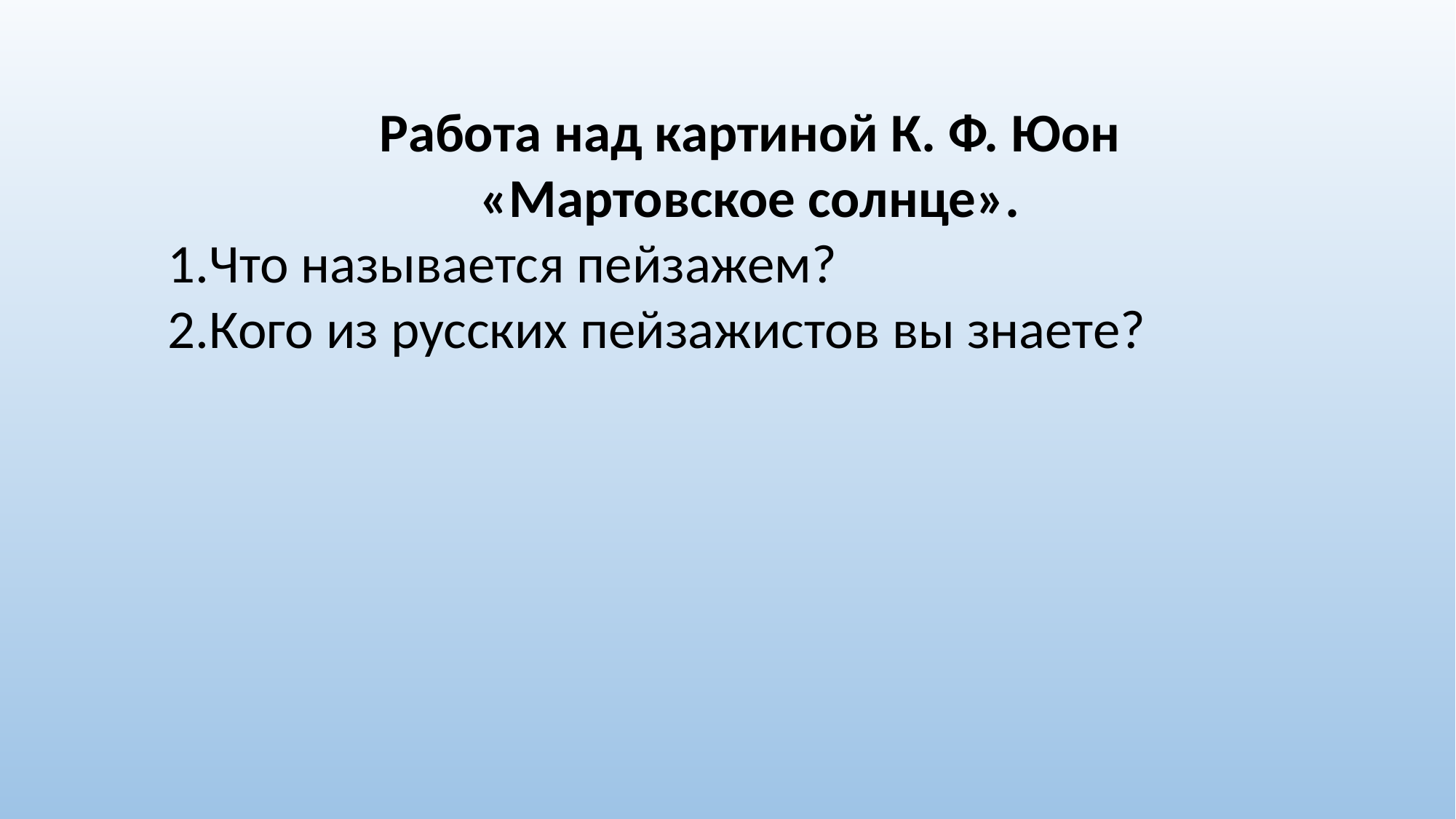

Работа над картиной К. Ф. Юон
«Мартовское солнце».
1.Что называется пейзажем?
2.Кого из русских пейзажистов вы знаете?